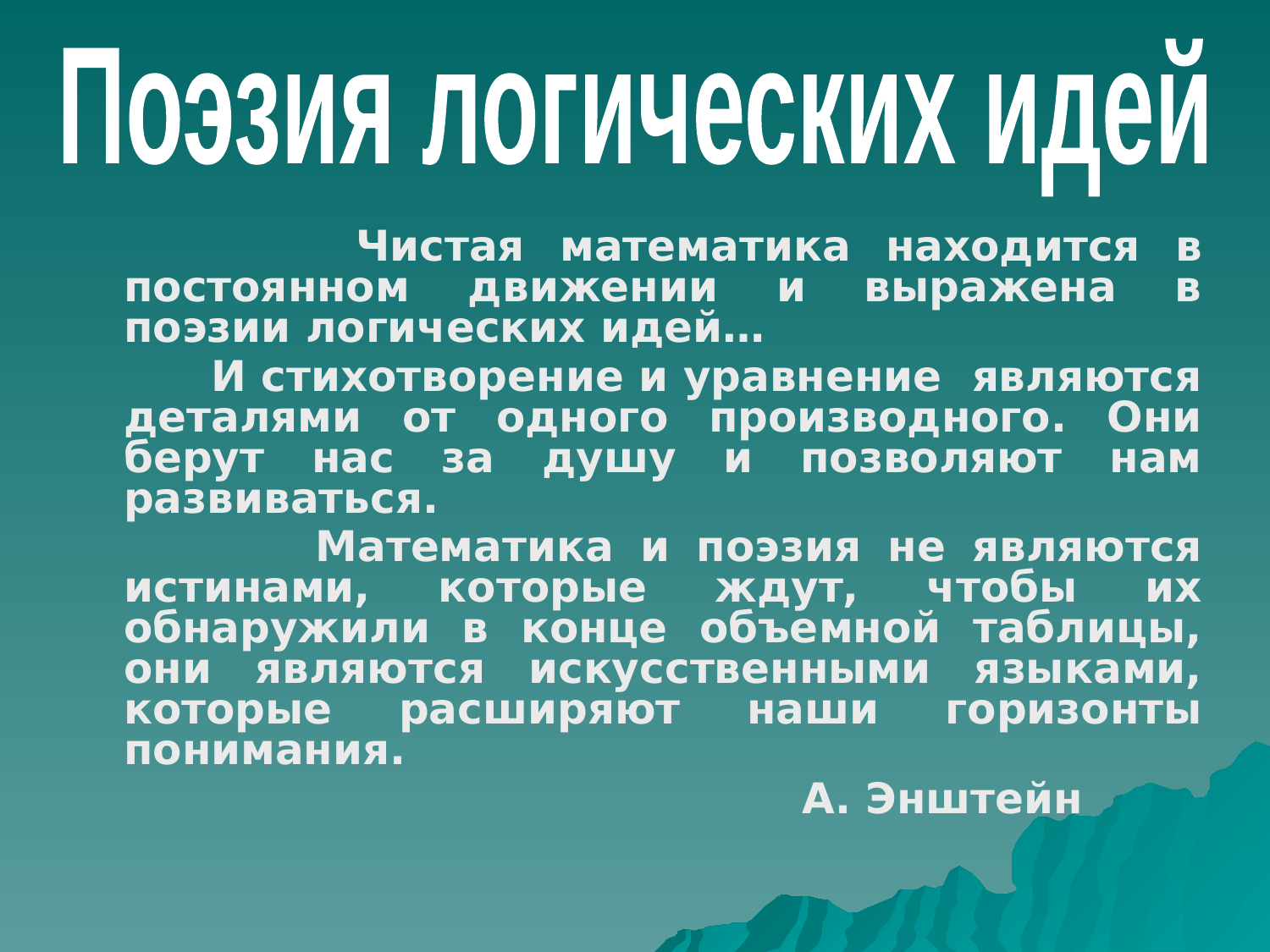

Поэзия логических идей
        Чистая математика находится в постоянном движении и выражена в поэзии логических идей…
         И стихотворение и уравнение  являются деталями от одного производного. Они берут нас за душу и позволяют нам развиваться.
         Математика и поэзия не являются истинами, которые ждут, чтобы их обнаружили в конце объемной таблицы, они являются искусственными языками, которые расширяют наши горизонты понимания.
                                                 А. Энштейн